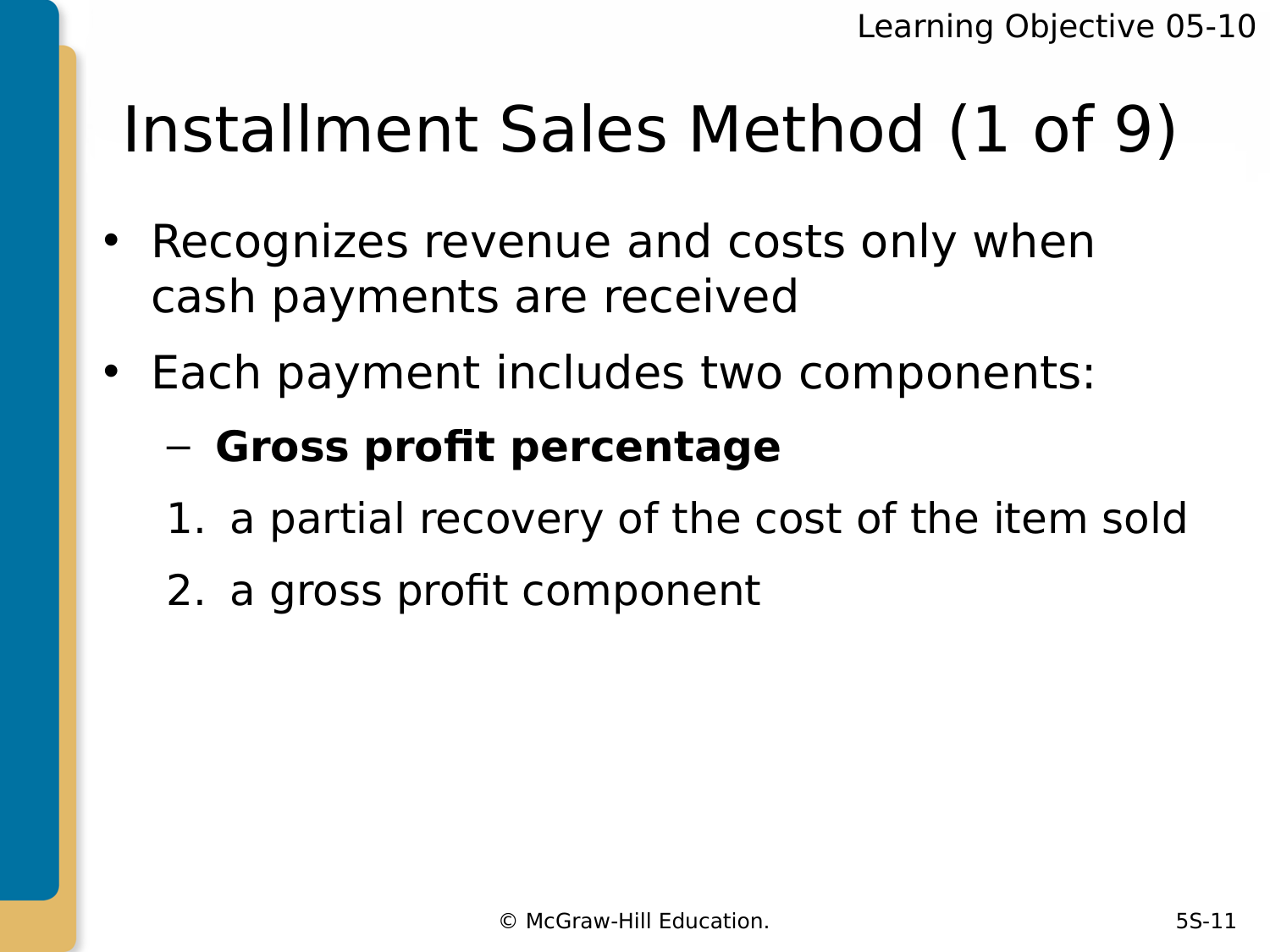

Learning Objective 05-10
# Installment Sales Method (1 of 9)
Recognizes revenue and costs only when cash payments are received
Each payment includes two components:
Gross profit percentage
a partial recovery of the cost of the item sold
a gross profit component